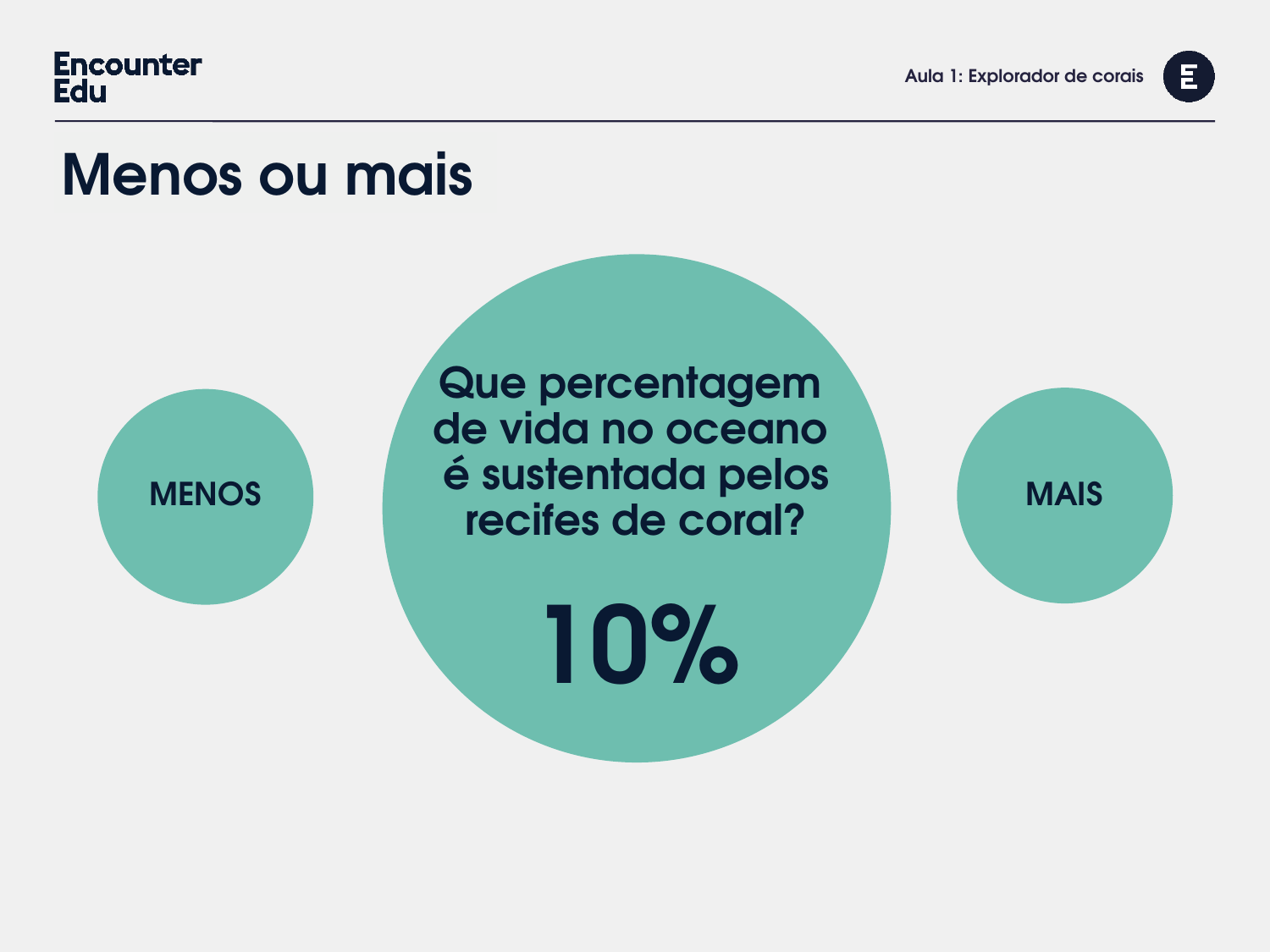

# Aula 1: Explorador de corais
Menos ou mais
Que percentagem
de vida no oceano
é sustentada pelos recifes de coral?
MENOS
MAIS

10%